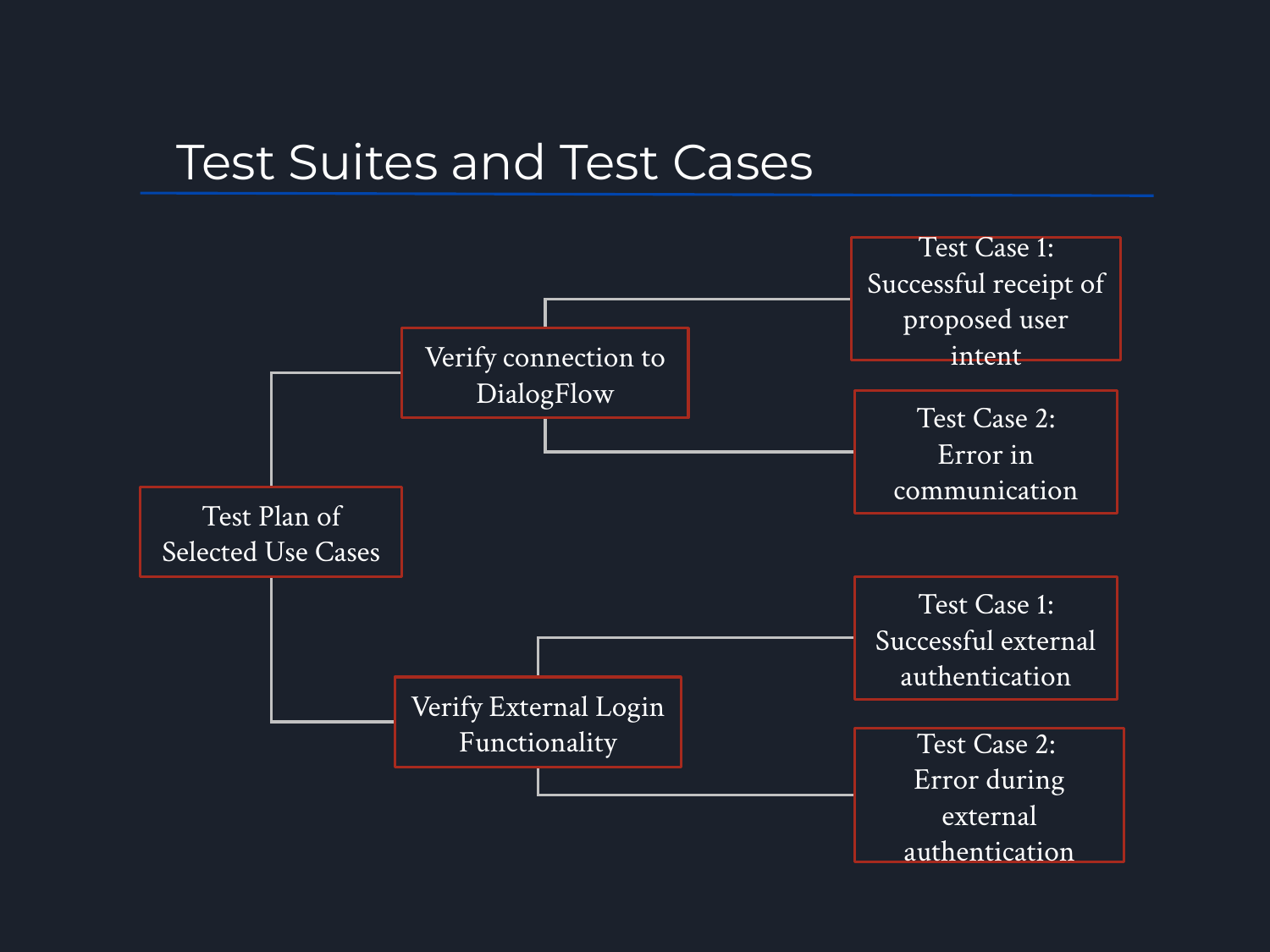

Test Suites and Test Cases
Test Case 1:
Successful receipt of proposed user intent
Verify connection to DialogFlow
Test Case 2:
Error in communication
Test Plan of Selected Use Cases
Test Case 1: Successful external authentication
Verify External Login Functionality
Test Case 2:
Error during external authentication